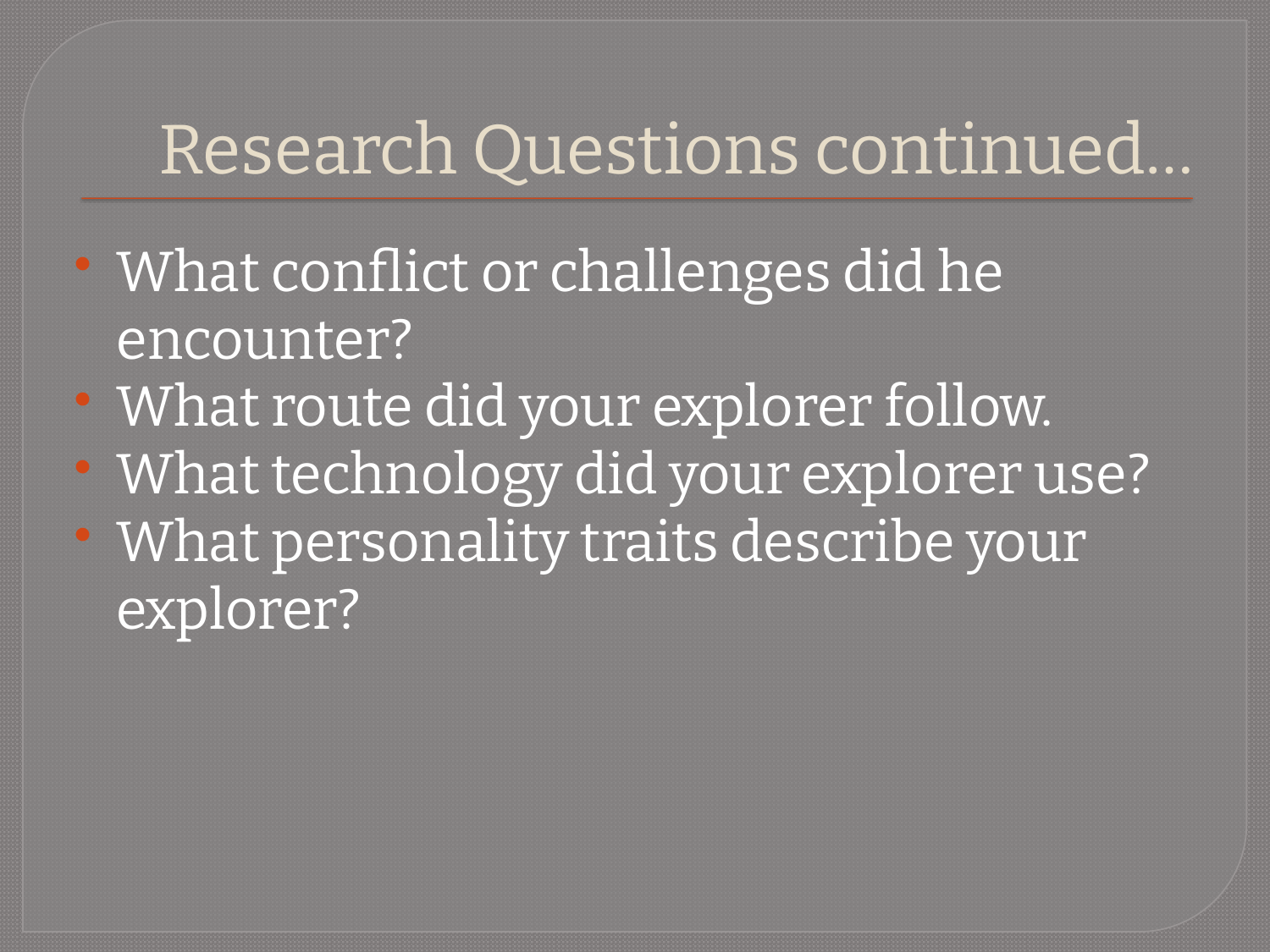

# Research Questions continued…
What conflict or challenges did he encounter?
What route did your explorer follow.
What technology did your explorer use?
What personality traits describe your explorer?